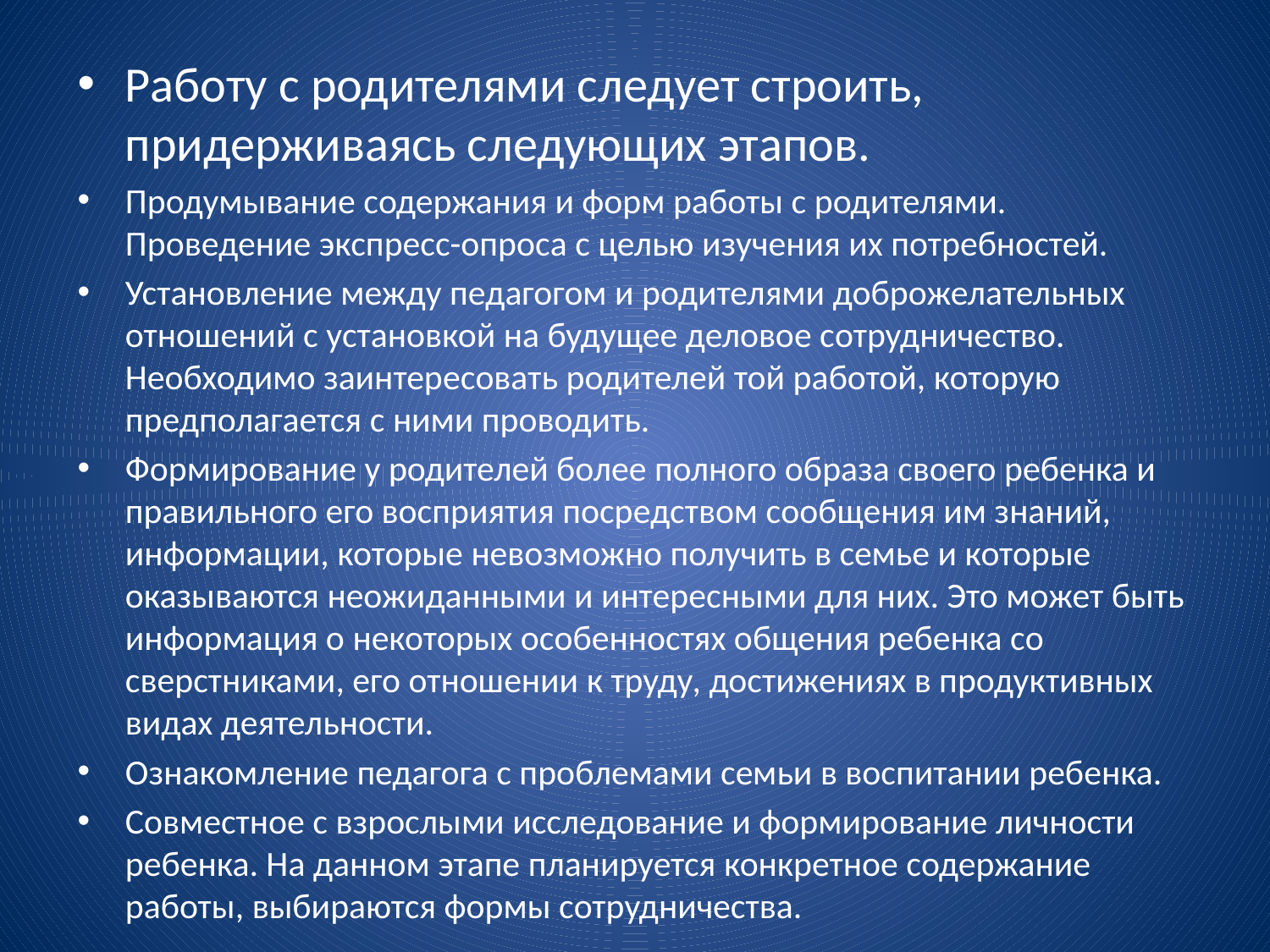

#
Работу с родителями следует строить, придерживаясь следующих этапов.
Продумывание содержания и форм работы с родителями. Проведение экспресс-опроса с целью изучения их потребностей.
Установление между педагогом и родителями доброжелательных отношений с установкой на будущее деловое сотрудничество. Необходимо заинтересовать родителей той работой, которую предполагается с ними проводить.
Формирование у родителей более полного образа своего ребенка и правильного его восприятия посредством сообщения им знаний, информации, которые невозможно получить в семье и которые оказываются неожиданными и интересными для них. Это может быть информация о некоторых особенностях общения ребенка со сверстниками, его отношении к труду, достижениях в продуктивных видах деятельности.
Ознакомление педагога с проблемами семьи в воспитании ребенка.
Совместное с взрослыми исследование и формирование личности ребенка. На данном этапе планируется конкретное содержание работы, выбираются формы сотрудничества.